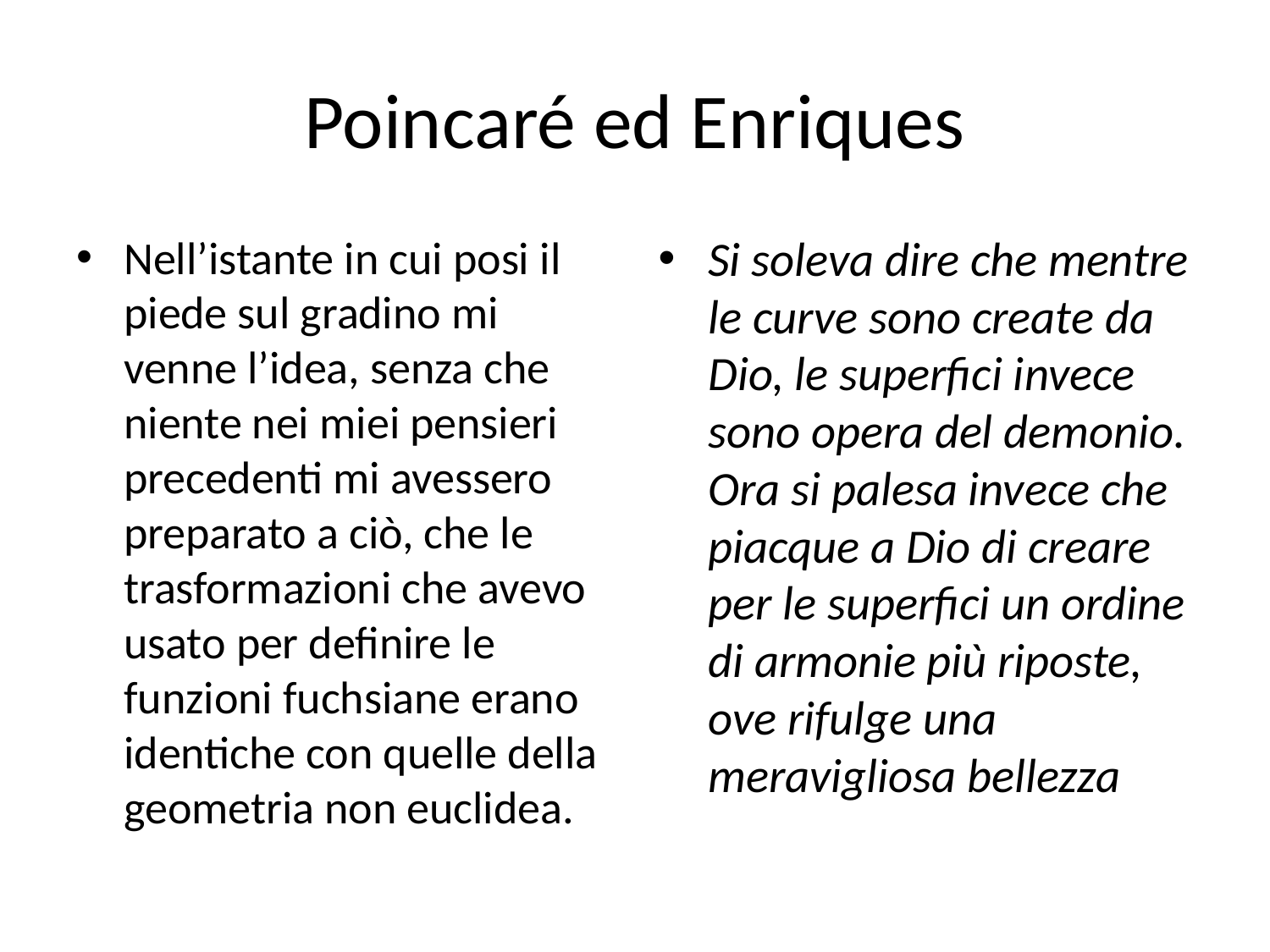

# Poincaré ed Enriques
Nell’istante in cui posi il piede sul gradino mi venne l’idea, senza che niente nei miei pensieri precedenti mi avessero preparato a ciò, che le trasformazioni che avevo usato per definire le funzioni fuchsiane erano identiche con quelle della geometria non euclidea.

Si soleva dire che mentre le curve sono create da Dio, le superfici invece sono opera del demonio. Ora si palesa invece che piacque a Dio di creare per le superfici un ordine di armonie più riposte, ove rifulge una meravigliosa bellezza